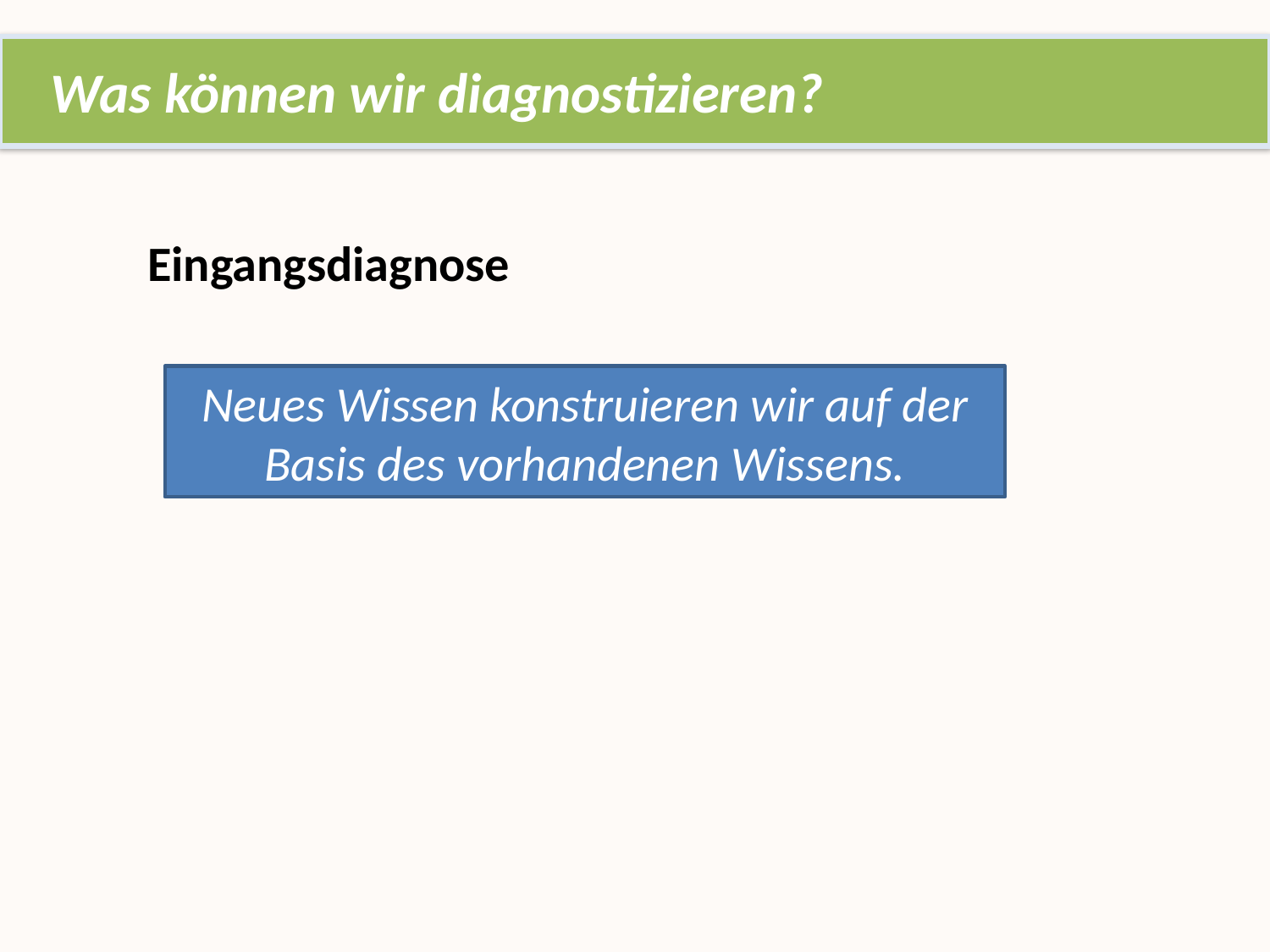

Was können wir diagnostizieren?
Eingangsdiagnose
Neues Wissen konstruieren wir auf der Basis des vorhandenen Wissens.